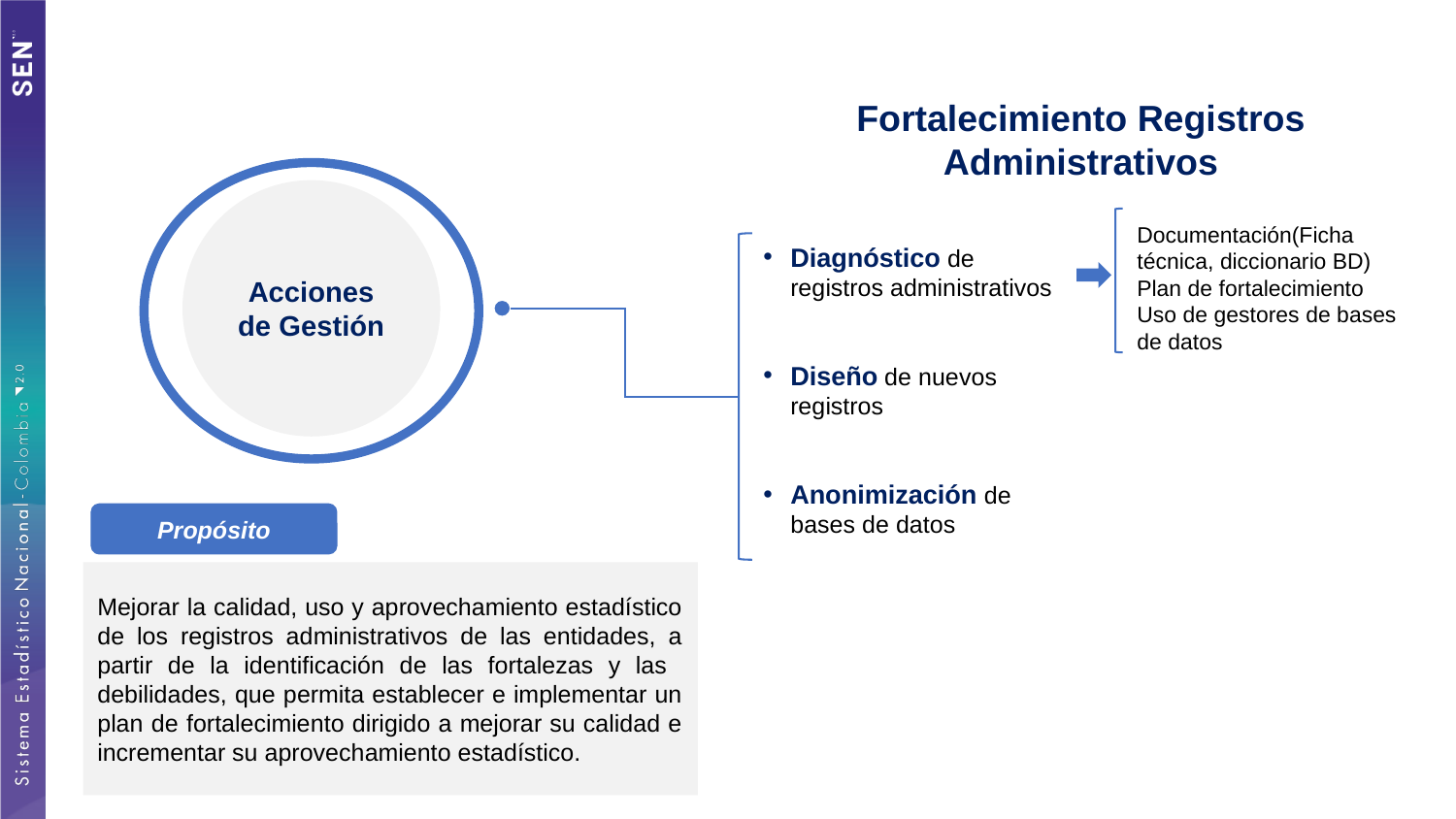

Fortalecimiento Registros Administrativos

Acciones de Gestión

Documentación(Ficha técnica, diccionario BD)
Plan de fortalecimiento
Uso de gestores de bases de datos

Diagnóstico de registros administrativos

Diseño de nuevos registros

Anonimización de bases de datos

Propósito
Mejorar la calidad, uso y aprovechamiento estadístico de los registros administrativos de las entidades, a partir de la identificación de las fortalezas y las  debilidades, que permita establecer e implementar un plan de fortalecimiento dirigido a mejorar su calidad e incrementar su aprovechamiento estadístico.